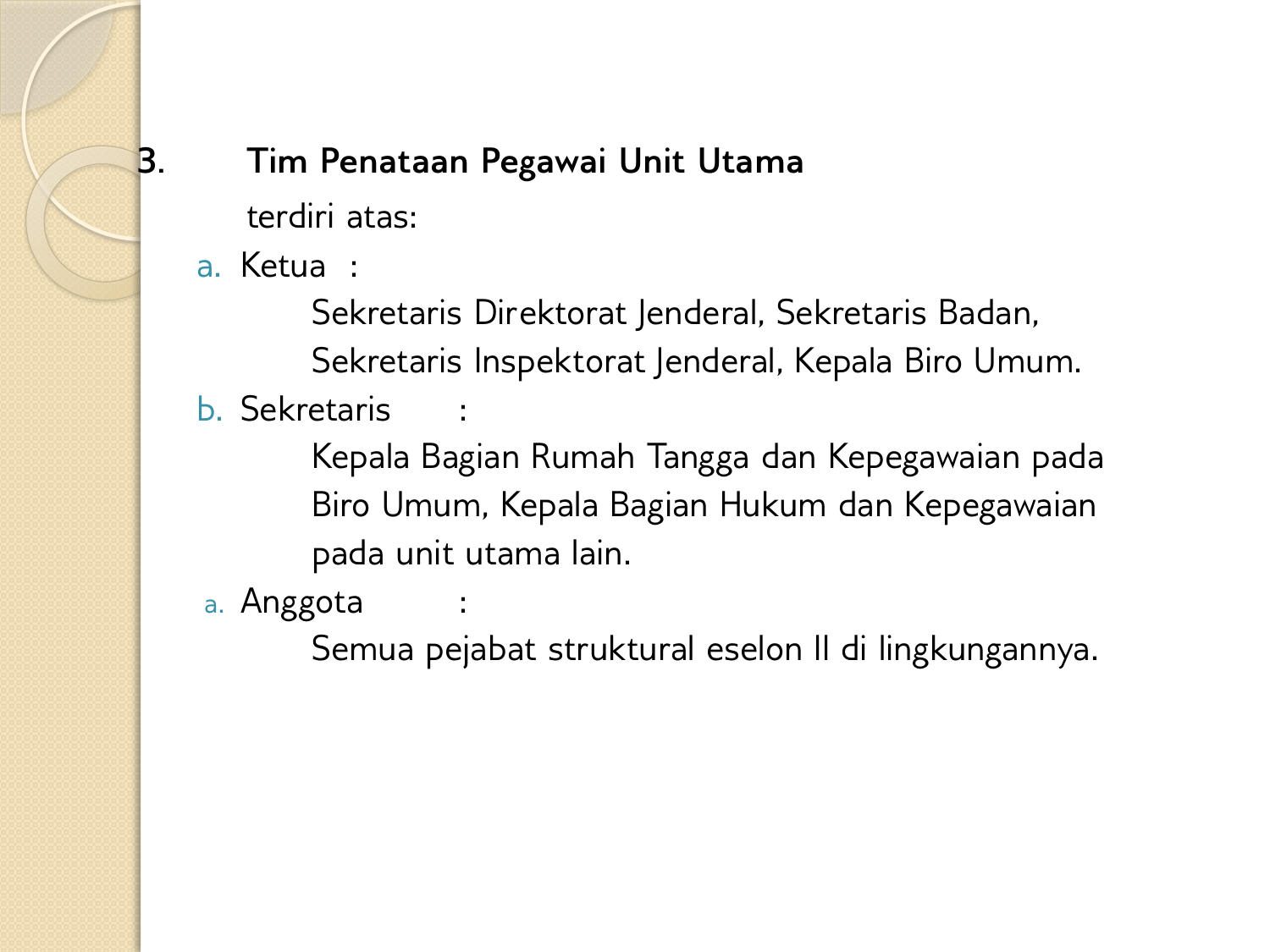

3.	Tim Penataan Pegawai Unit Utama
	terdiri atas:
Ketua		:
Sekretaris Direktorat Jenderal, Sekretaris Badan, Sekretaris Inspektorat Jenderal, Kepala Biro Umum.
Sekretaris	:
Kepala Bagian Rumah Tangga dan Kepegawaian pada Biro Umum, Kepala Bagian Hukum dan Kepegawaian pada unit utama lain.
Anggota	:
Semua pejabat struktural eselon II di lingkungannya.